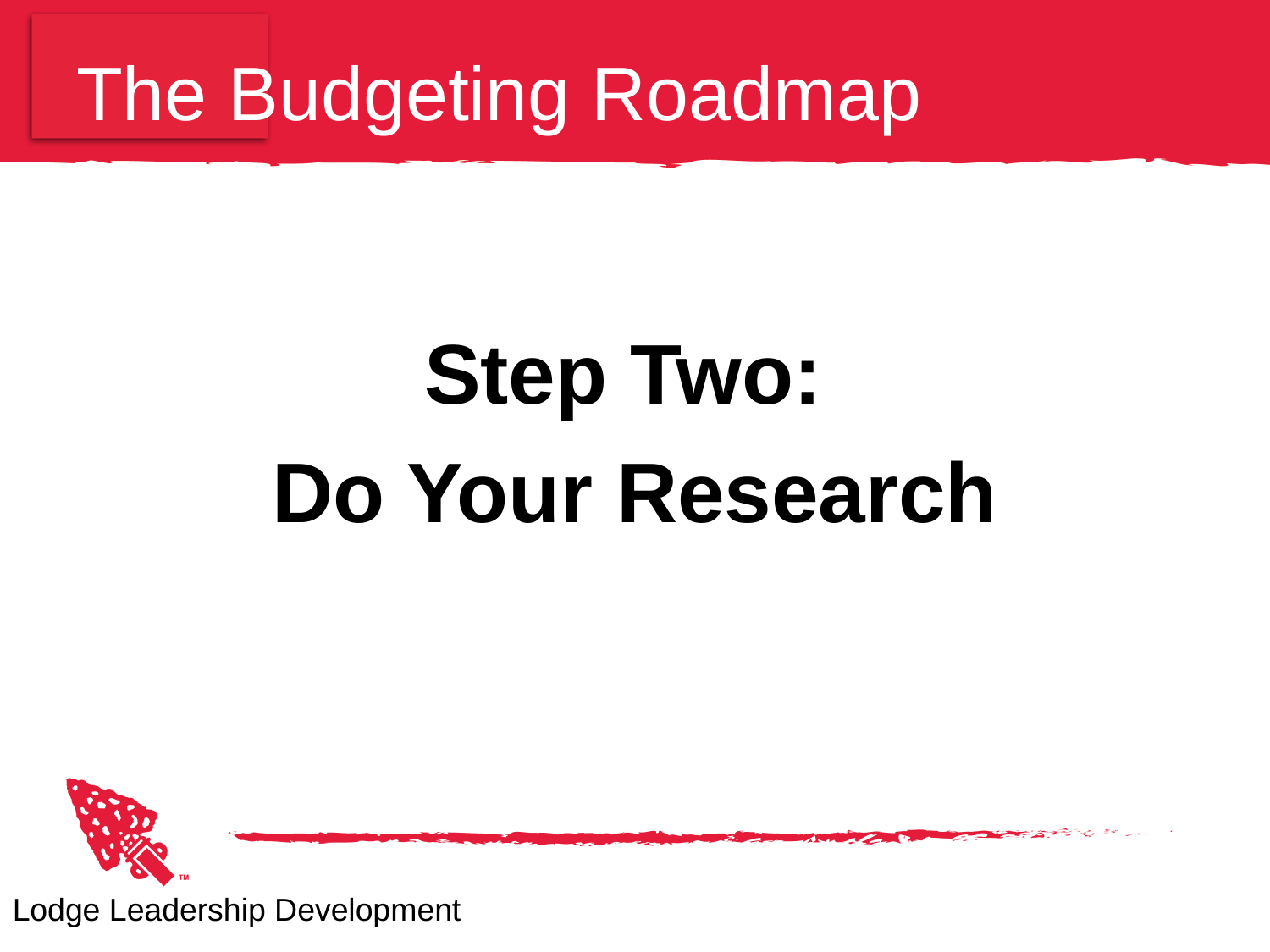

# The Budgeting Roadmap
Step Two:
Do Your Research
Lodge Leadership Development